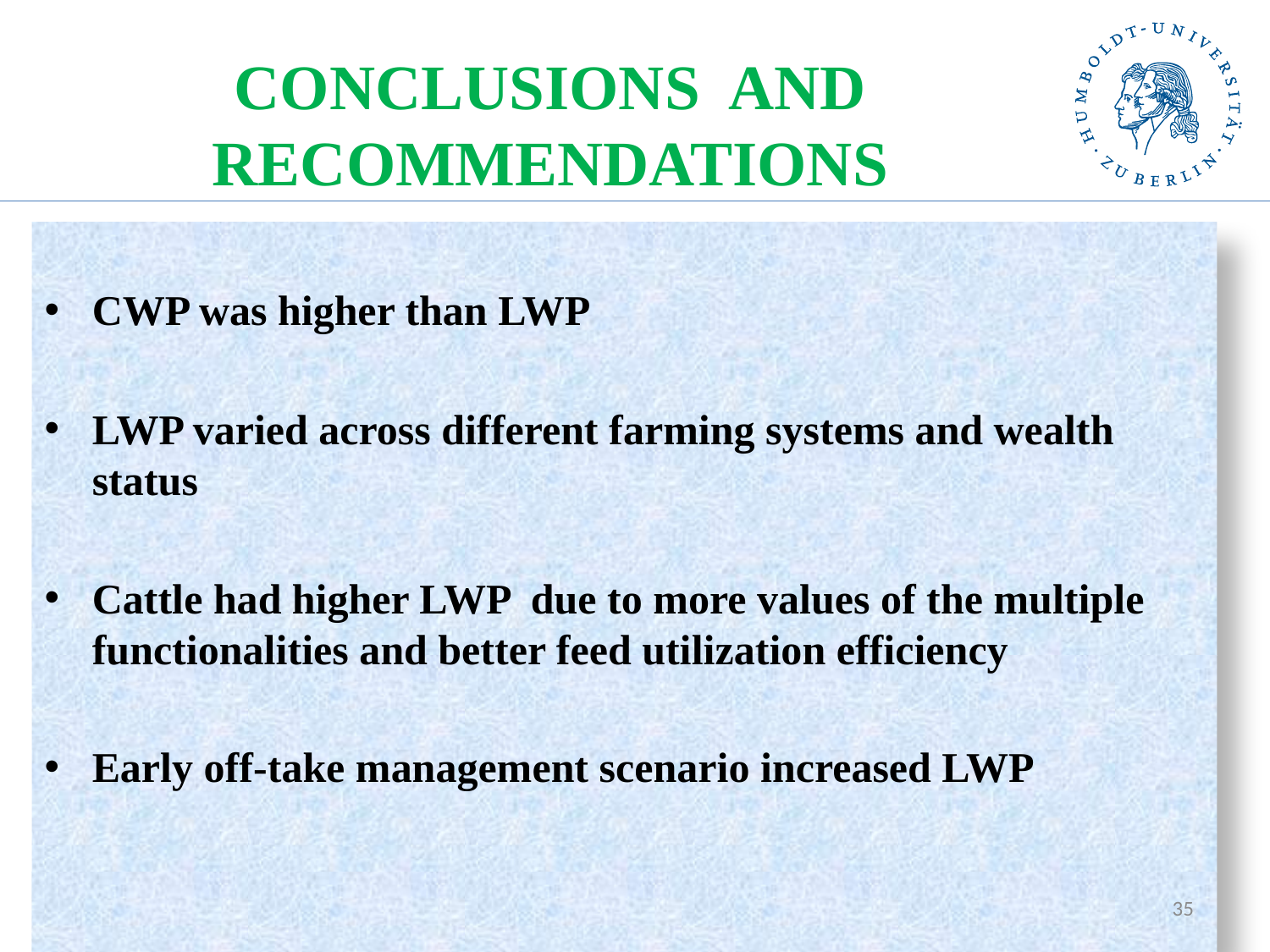

# CONCLUSIONS  AND  RECOMMENDATIONS

CWP was higher than LWP

LWP varied across different farming systems and wealth status

Cattle had higher LWP  due to more values of the multiple functionalities and better feed utilization efficiency

Early off-take management scenario increased LWP

35